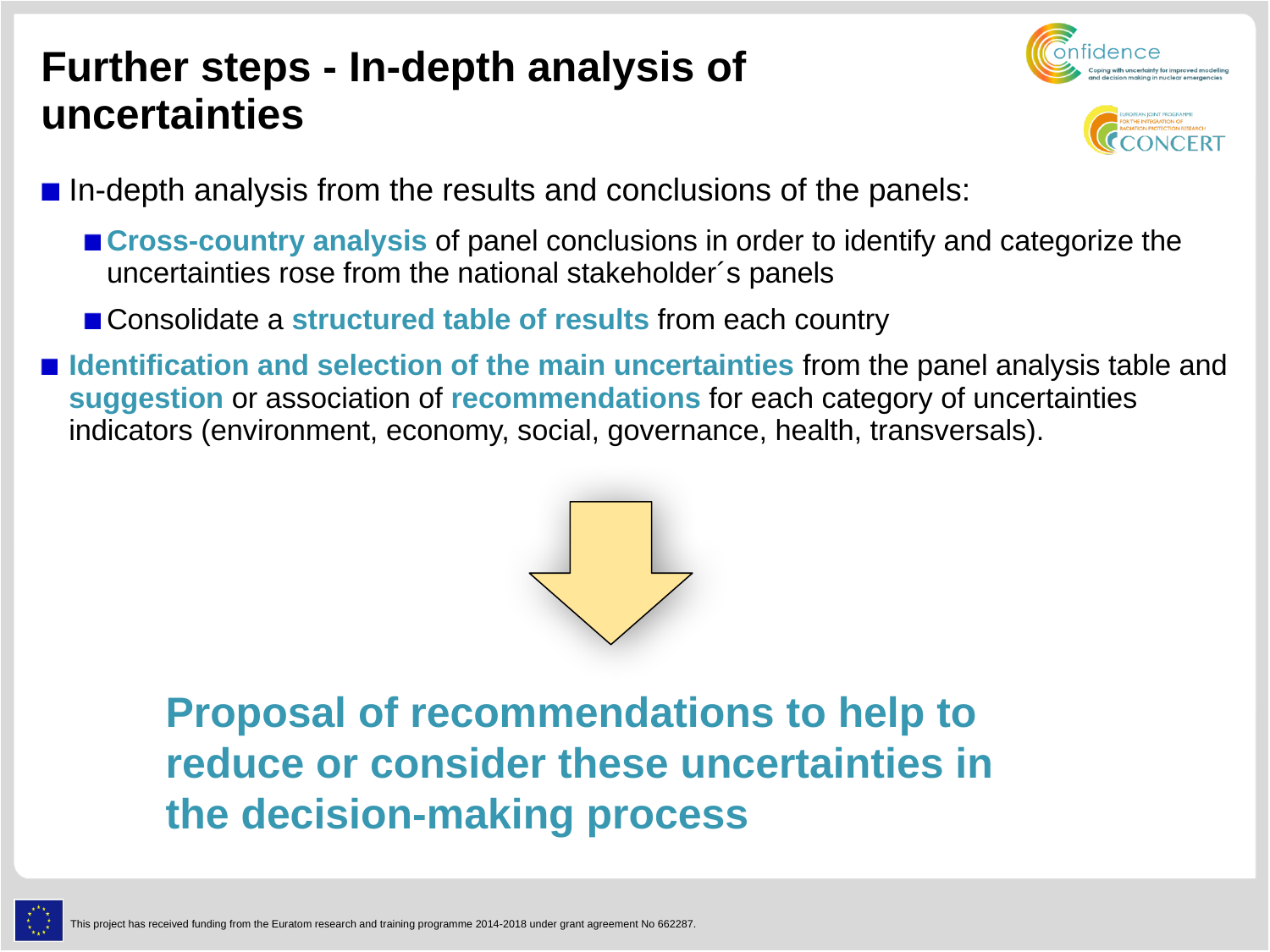

# Further steps - In-depth analysis of uncertainties
In-depth analysis from the results and conclusions of the panels:
Cross-country analysis of panel conclusions in order to identify and categorize the uncertainties rose from the national stakeholder´s panels
Consolidate a structured table of results from each country
Identification and selection of the main uncertainties from the panel analysis table and suggestion or association of recommendations for each category of uncertainties indicators (environment, economy, social, governance, health, transversals).

Proposal of recommendations to help to reduce or consider these uncertainties in the decision-making process